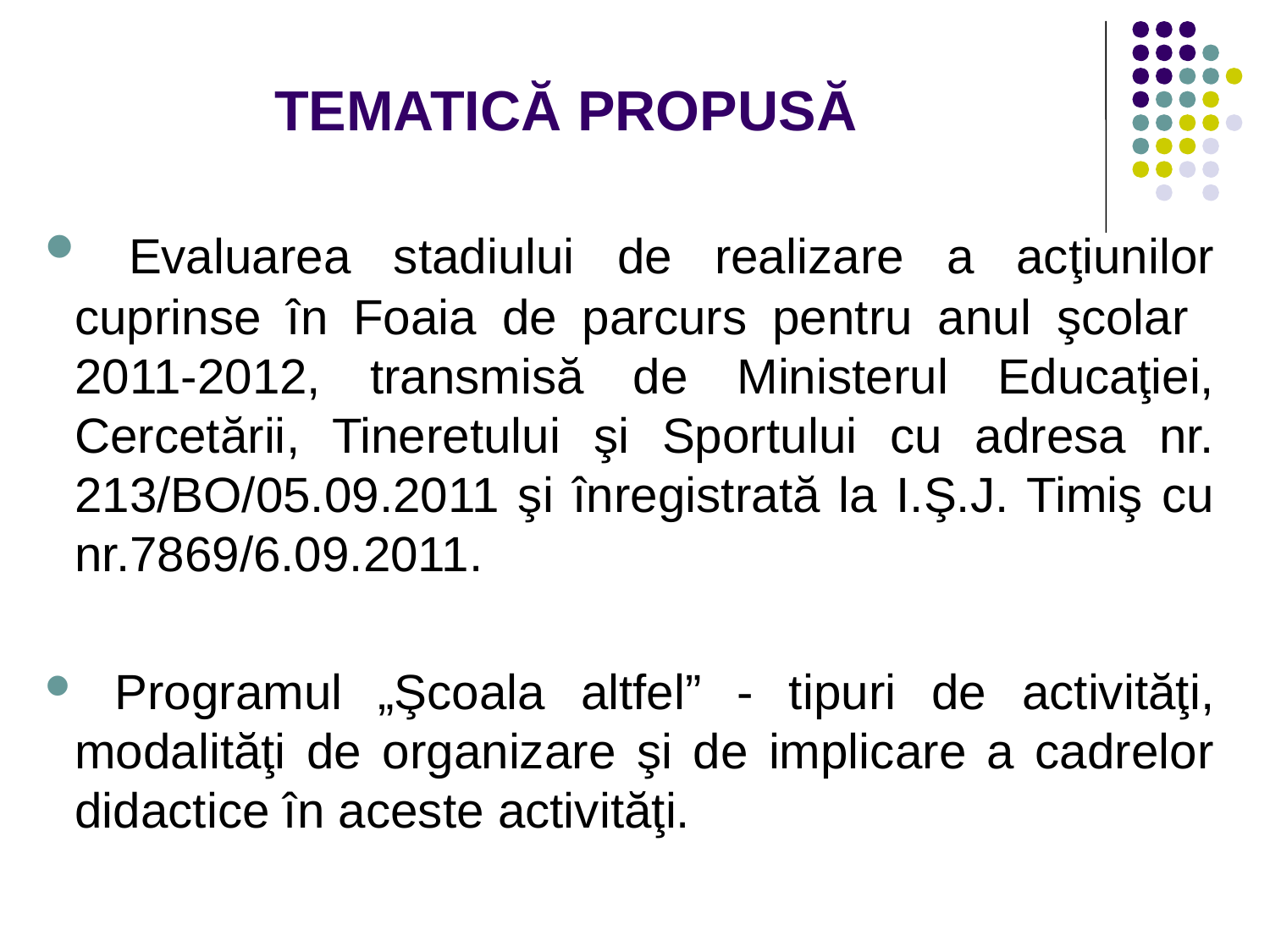

# TEMATICĂ PROPUSĂ
 Evaluarea stadiului de realizare a acţiunilor cuprinse în Foaia de parcurs pentru anul şcolar  2011-2012, transmisă de Ministerul Educaţiei, Cercetării, Tineretului şi Sportului cu adresa nr. 213/BO/05.09.2011 şi înregistrată la I.Ş.J. Timiş cu nr.7869/6.09.2011.

 Programul „Şcoala altfel” - tipuri de activităţi, modalităţi de organizare şi de implicare a cadrelor didactice în aceste activităţi.